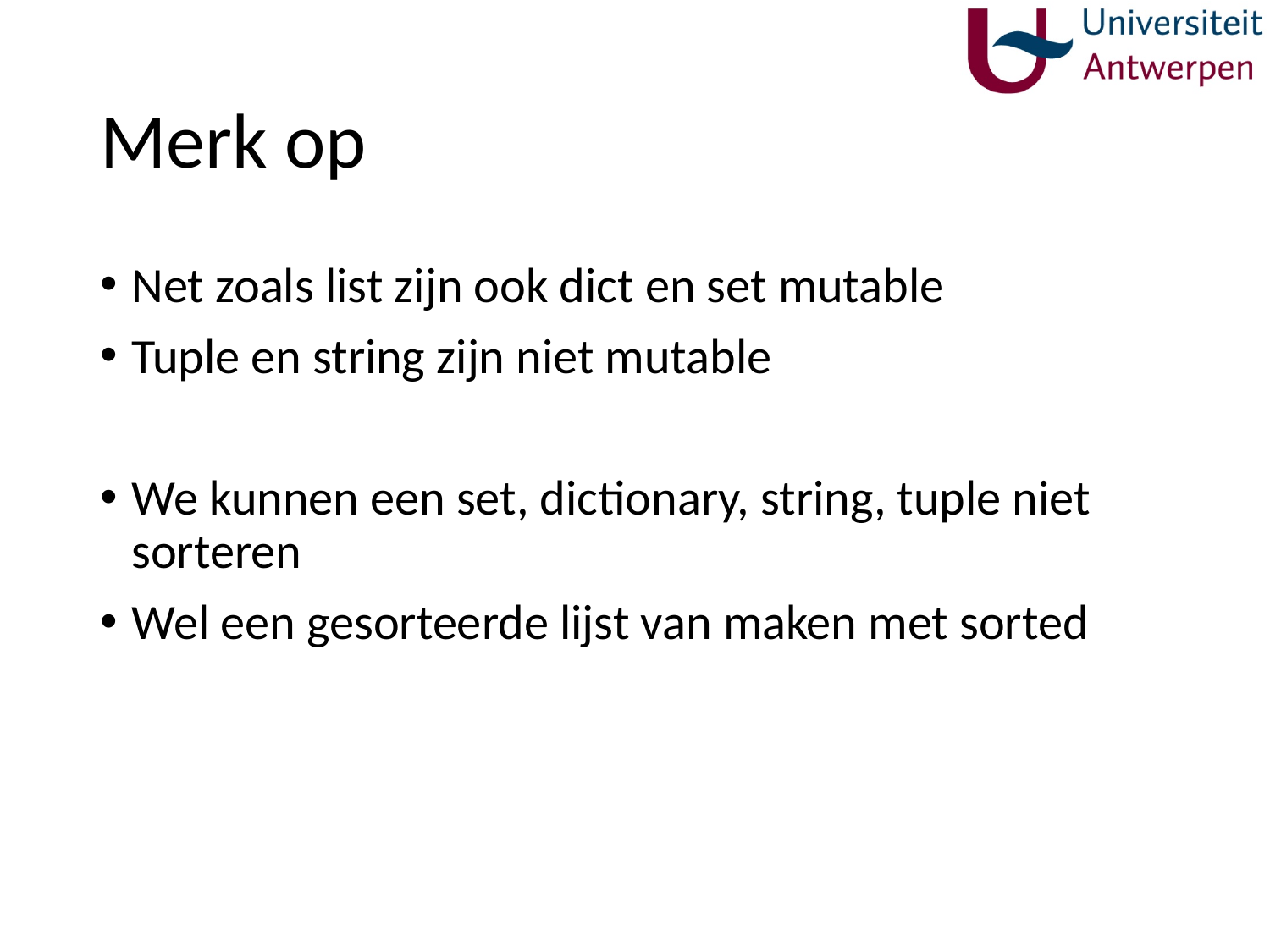

# Merk op
Net zoals list zijn ook dict en set mutable
Tuple en string zijn niet mutable

We kunnen een set, dictionary, string, tuple niet sorteren
Wel een gesorteerde lijst van maken met sorted